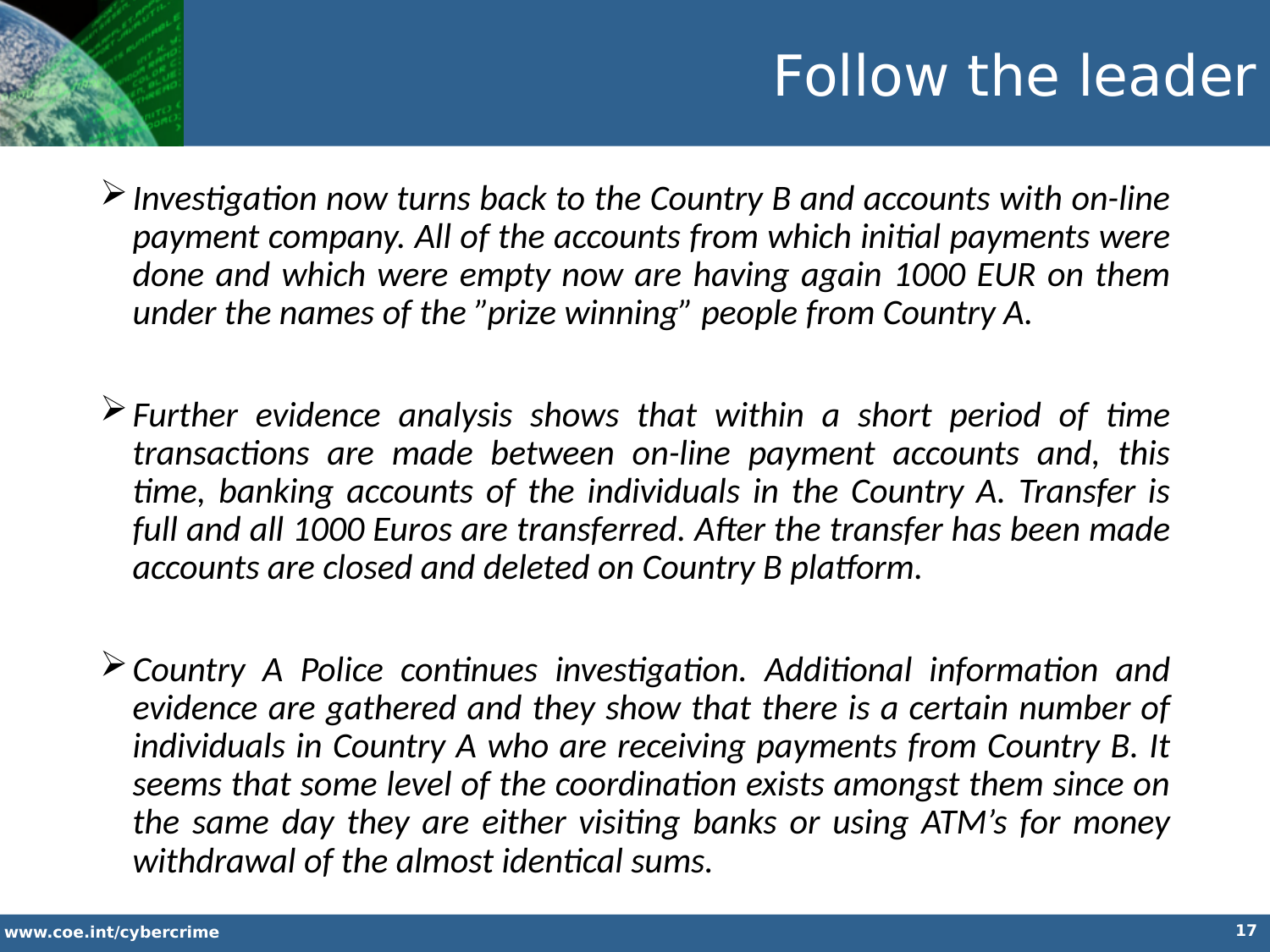

Follow the leader
Investigation now turns back to the Country B and accounts with on-line payment company. All of the accounts from which initial payments were done and which were empty now are having again 1000 EUR on them under the names of the ”prize winning” people from Country A.

Further evidence analysis shows that within a short period of time transactions are made between on-line payment accounts and, this time, banking accounts of the individuals in the Country A. Transfer is full and all 1000 Euros are transferred. After the transfer has been made accounts are closed and deleted on Country B platform.

Country A Police continues investigation. Additional information and evidence are gathered and they show that there is a certain number of individuals in Country A who are receiving payments from Country B. It seems that some level of the coordination exists amongst them since on the same day they are either visiting banks or using ATM’s for money withdrawal of the almost identical sums.

17